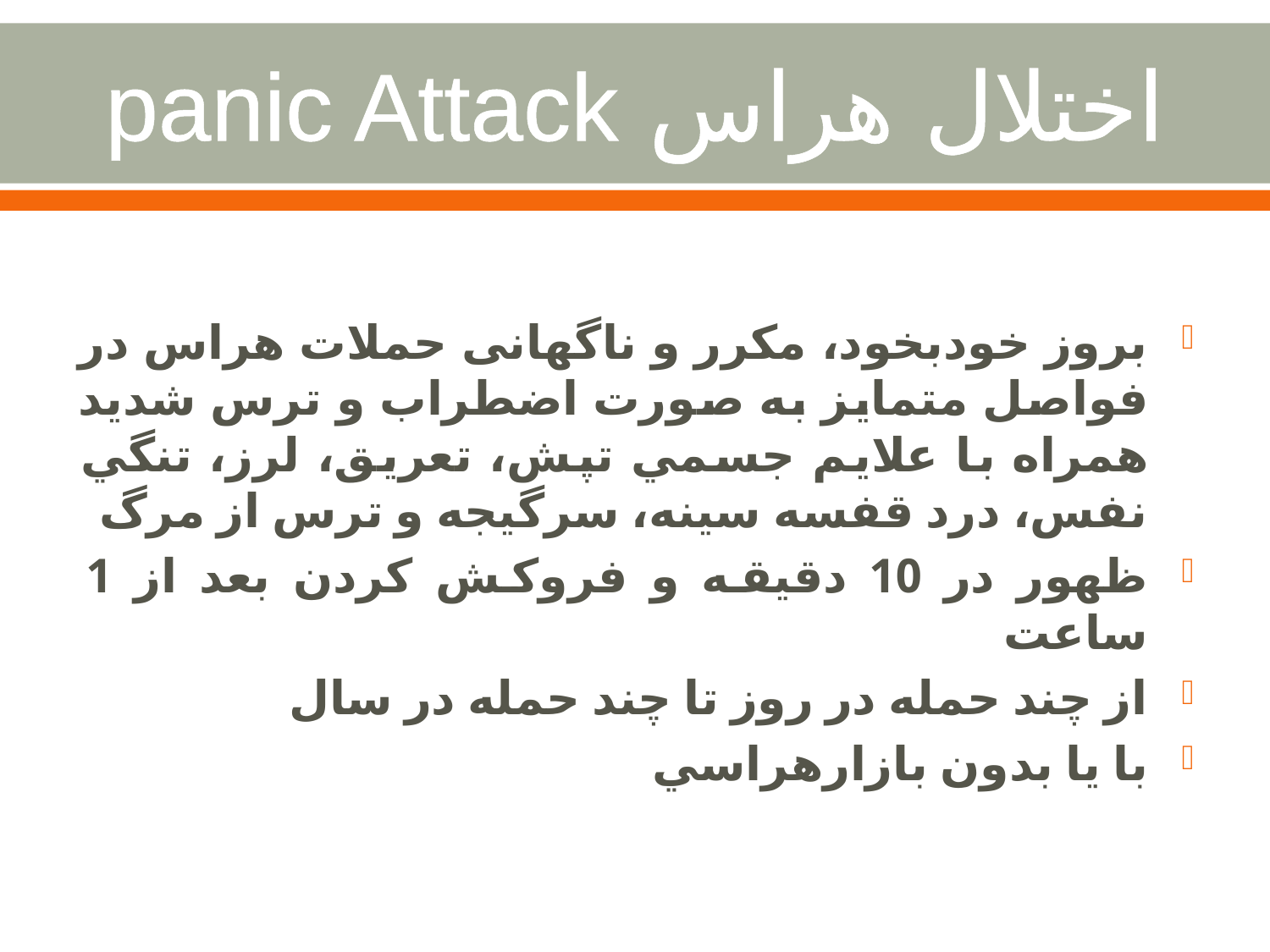

# اختلال هراس panic Attack
بروز خودبخود، مکرر و ناگهانی حملات هراس در فواصل متمایز به صورت اضطراب و ترس شديد همراه با علايم جسمي تپش، تعريق، لرز، تنگي نفس، درد قفسه سينه، سرگيجه و ترس از مرگ
ظهور در 10 دقيقه و فروكش كردن بعد از 1 ساعت
از چند حمله در روز تا چند حمله در سال
با يا بدون بازارهراسي